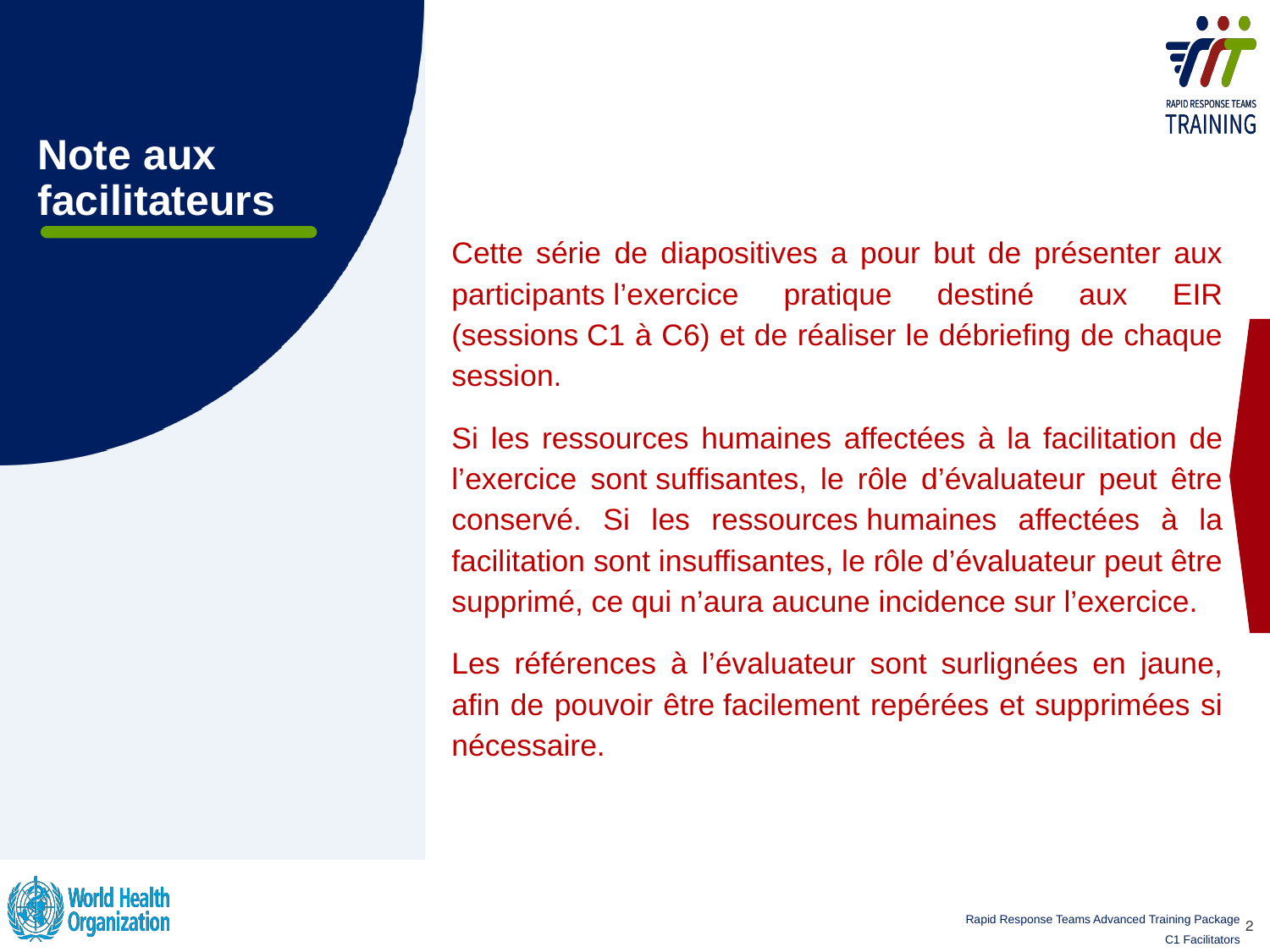

# Note aux  facilitateurs
Cette série de diapositives a pour but de présenter aux participants l’exercice pratique destiné aux EIR (sessions C1 à C6) et de réaliser le débriefing de chaque session.
Si les ressources humaines affectées à la facilitation de l’exercice sont suffisantes, le rôle d’évaluateur peut être conservé. Si les ressources humaines affectées à la facilitation sont insuffisantes, le rôle d’évaluateur peut être supprimé, ce qui n’aura aucune incidence sur l’exercice.
Les références à l’évaluateur sont surlignées en jaune, afin de pouvoir être facilement repérées et supprimées si nécessaire.